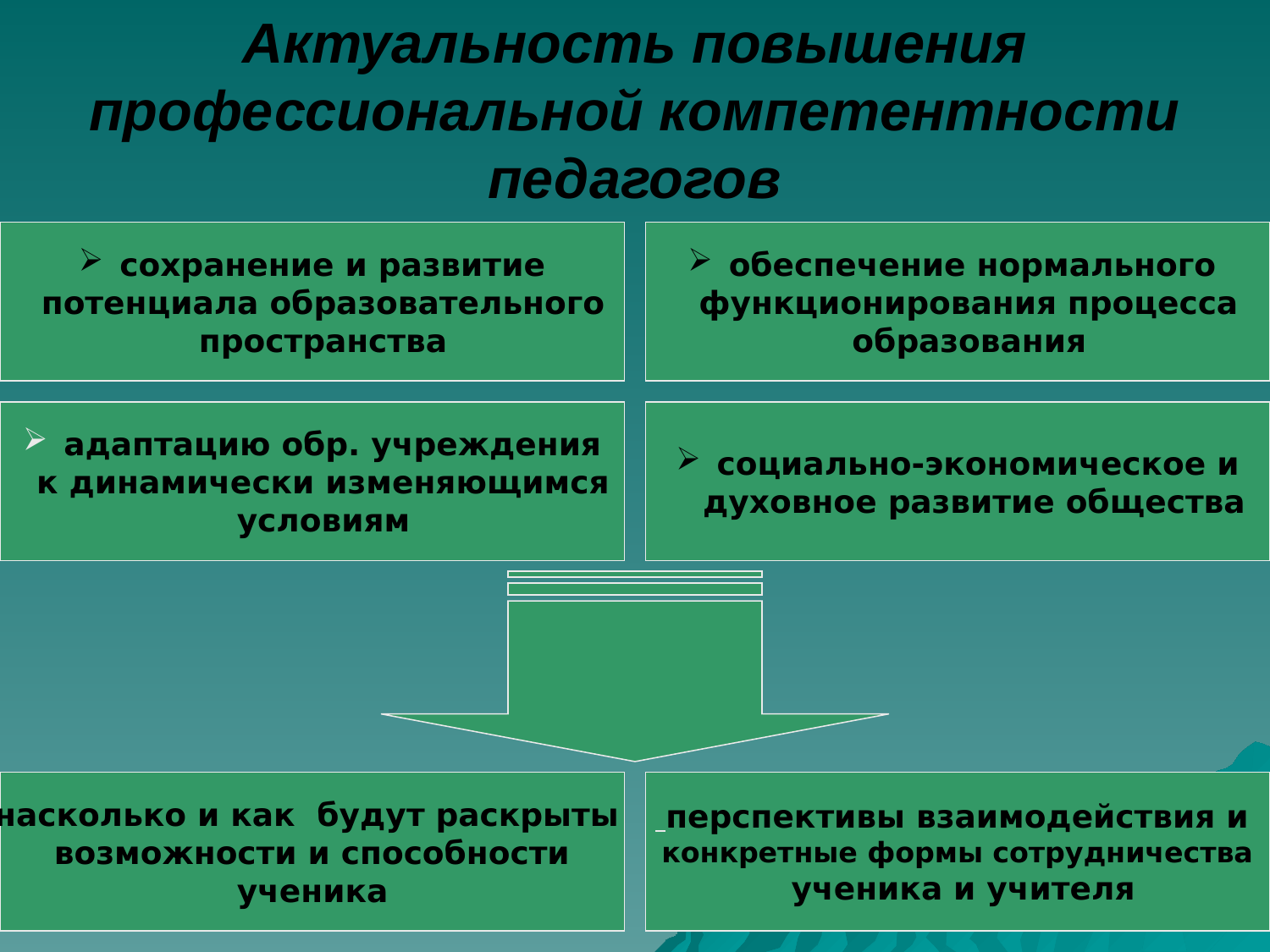

Актуальность повышения профессиональной компетентности педагогов
 сохранение и развитие
   потенциала образовательного
   пространства
 обеспечение нормального
   функционирования процесса
   образования
 адаптацию обр. учреждения
   к динамически изменяющимся
   условиям
 социально-экономическое и
   духовное развитие общества

насколько и как  будут раскрыты
возможности и способности
 ученика
 перспективы взаимодействия и
конкретные формы сотрудничества
 ученика и учителя